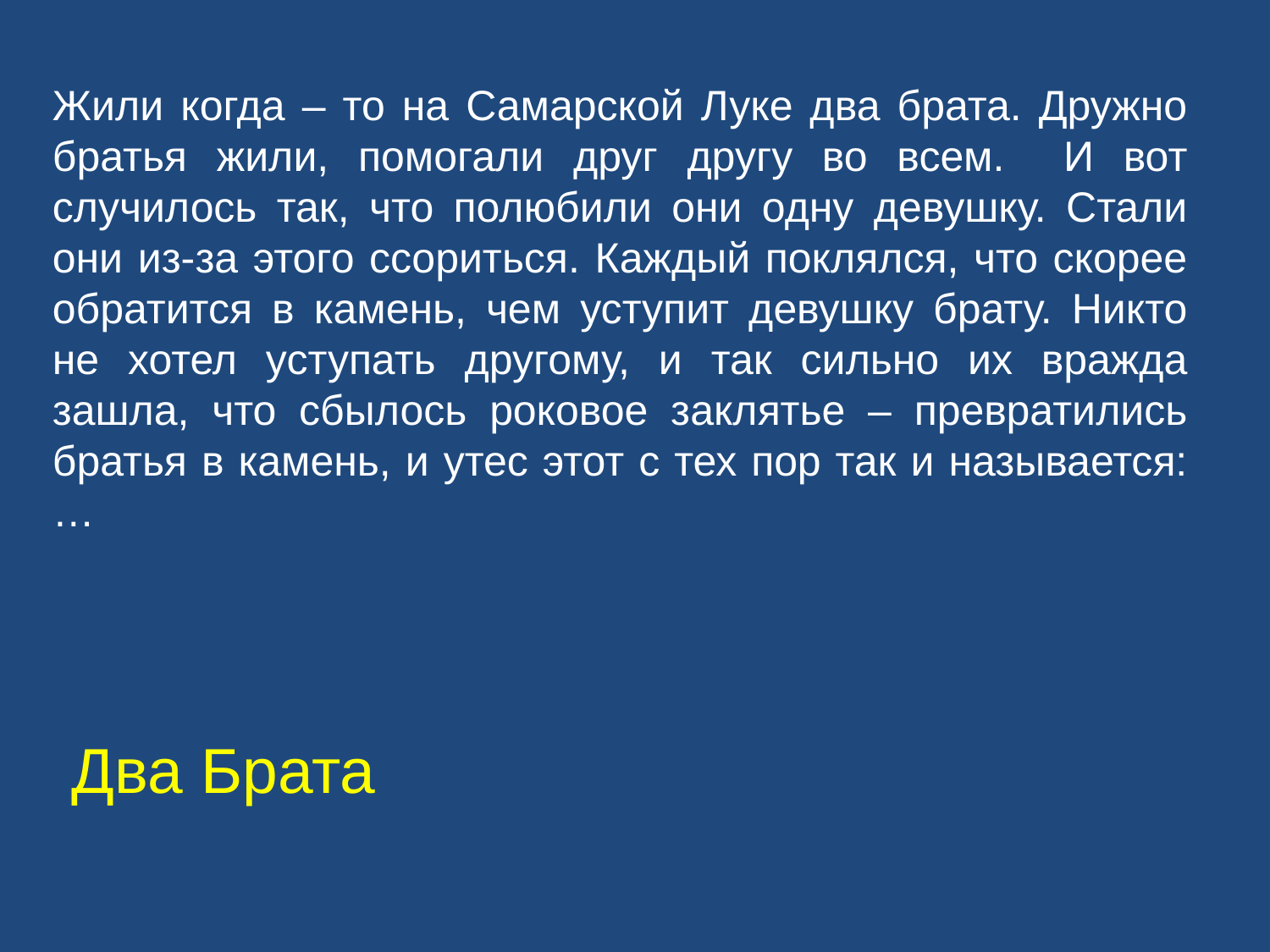

Жили когда – то на Самарской Луке два брата. Дружно братья жили, помогали друг другу во всем.  И вот случилось так, что полюбили они одну девушку. Стали они из-за этого ссориться. Каждый поклялся, что скорее обратится в камень, чем уступит девушку брату. Никто не хотел уступать другому, и так сильно их вражда зашла, что сбылось роковое заклятье – превратились братья в камень, и утес этот с тех пор так и называется: …
Два Брата